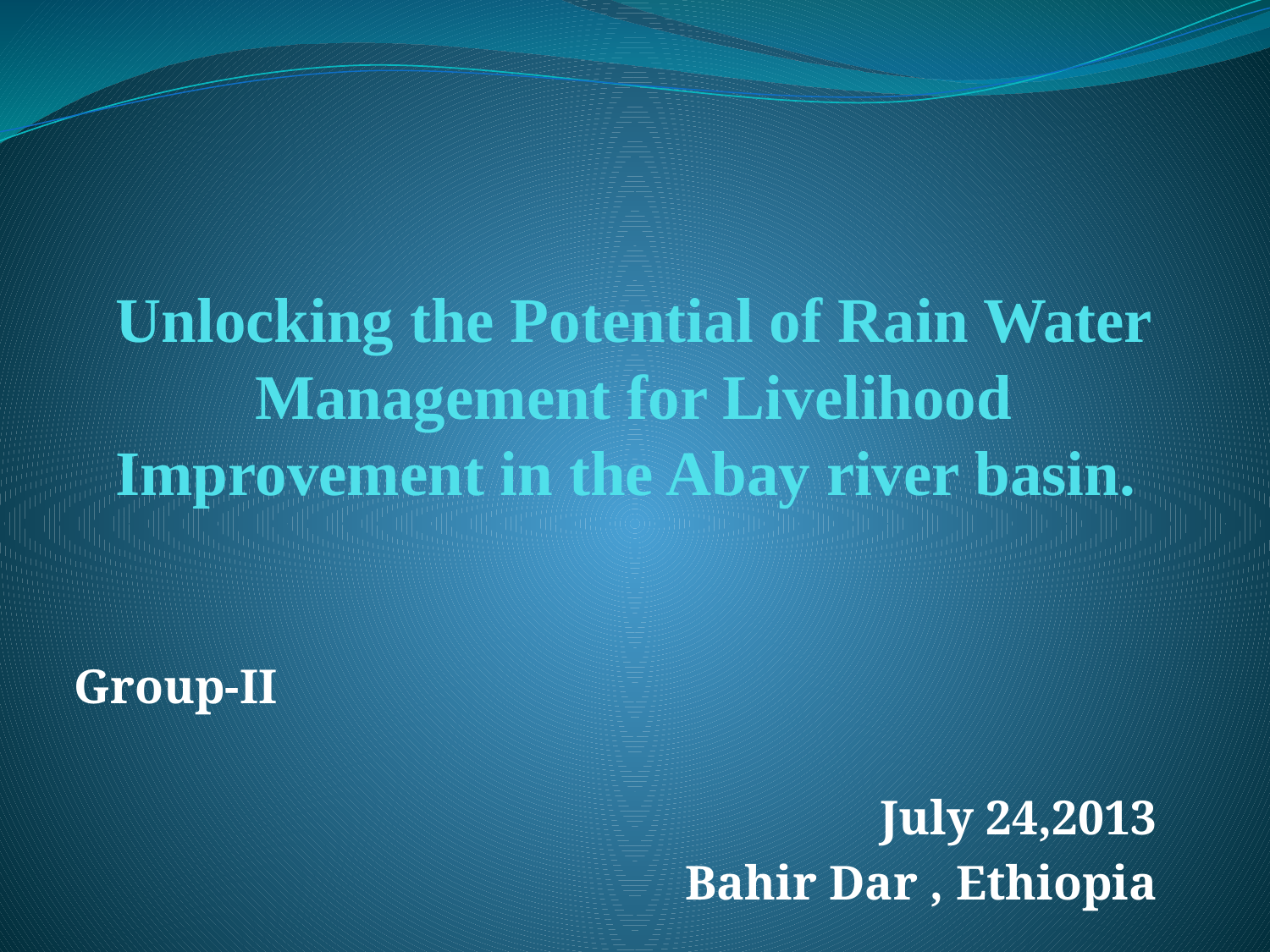

# Unlocking the Potential of Rain Water Management for Livelihood Improvement in the Abay river basin.

Group-II

July 24,2013
Bahir Dar , Ethiopia